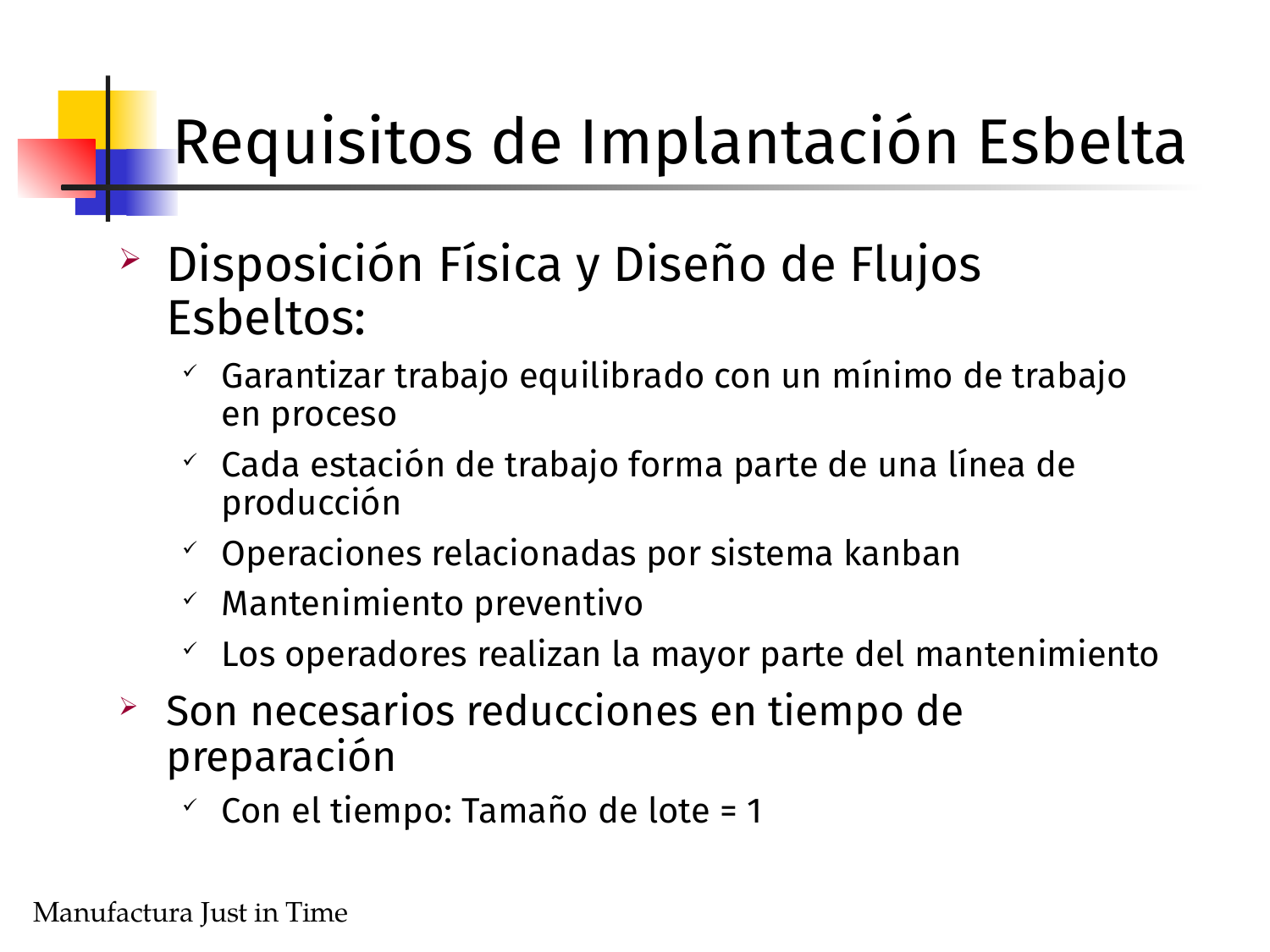

# Requisitos de Implantación Esbelta
Disposición Física y Diseño de Flujos Esbeltos:
Garantizar trabajo equilibrado con un mínimo de trabajo en proceso
Cada estación de trabajo forma parte de una línea de producción
Operaciones relacionadas por sistema kanban
Mantenimiento preventivo
Los operadores realizan la mayor parte del mantenimiento
Son necesarios reducciones en tiempo de preparación
Con el tiempo: Tamaño de lote = 1